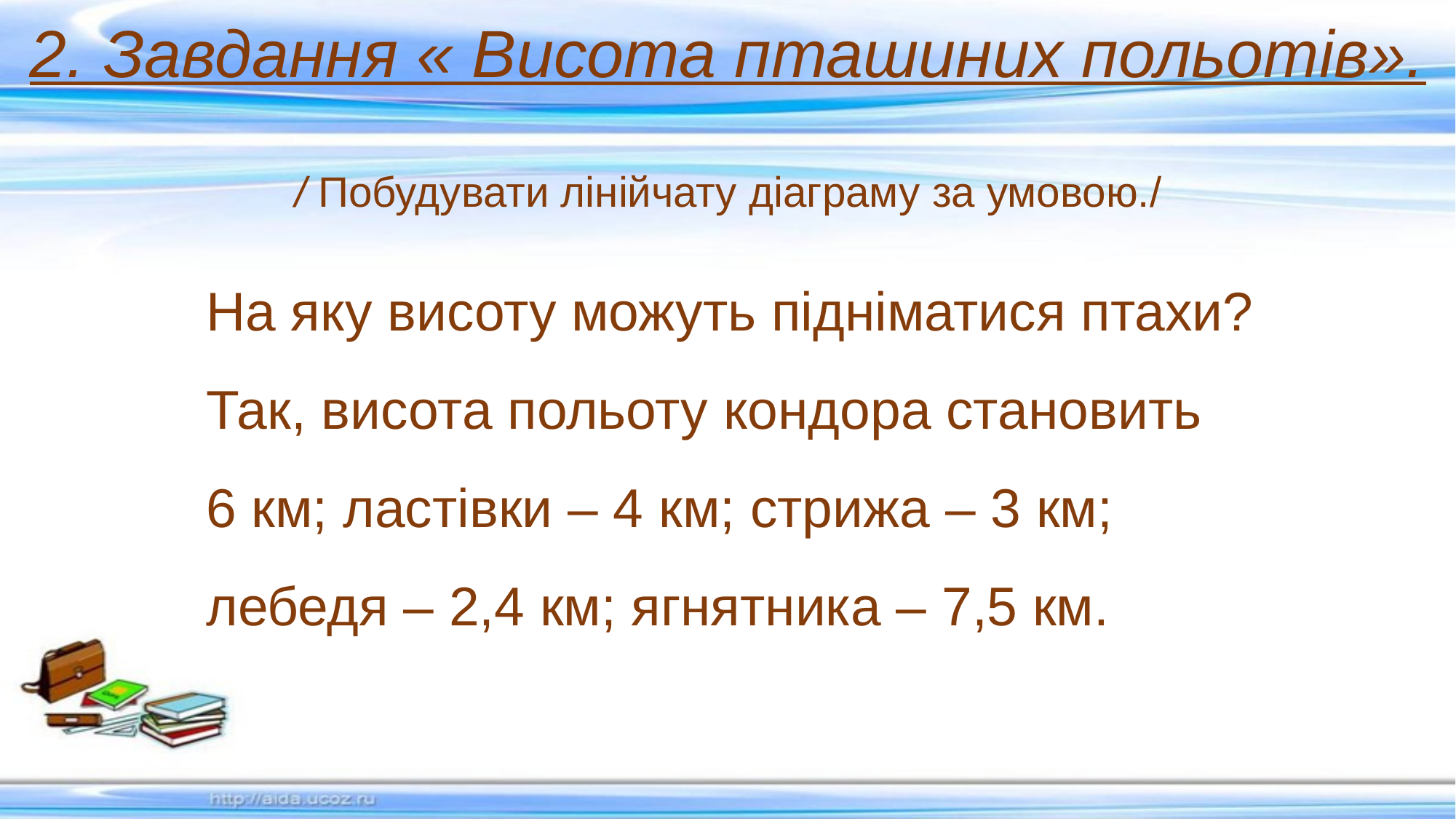

2. Завдання « Висота пташиних польотів».
/ Побудувати лінійчату діаграму за умовою./
На яку висоту можуть підніматися птахи? Так, висота польоту кондора становить    6 км; ластівки – 4 км; стрижа – 3 км; лебедя – 2,4 км; ягнятника – 7,5 км.